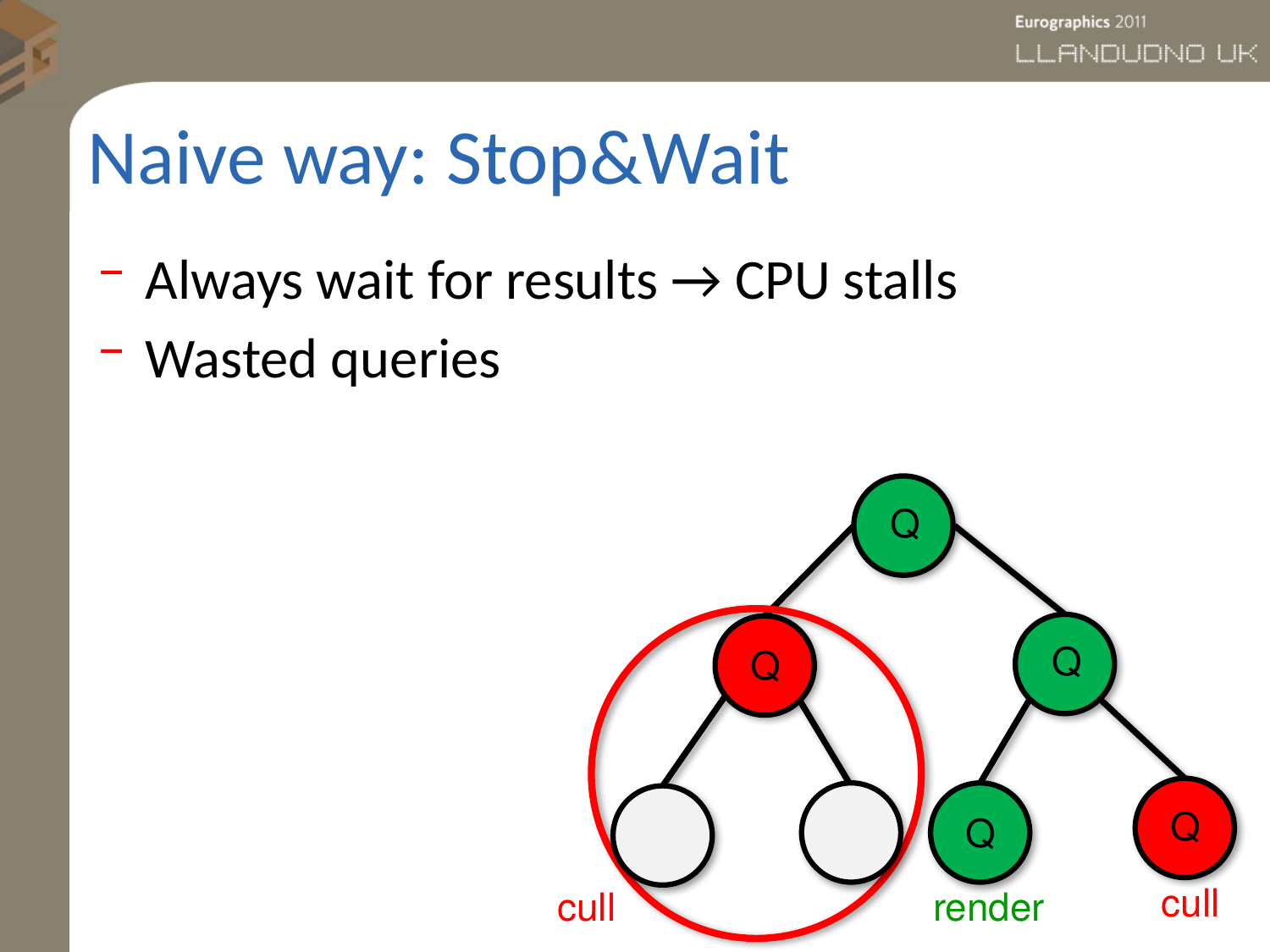

# Naive way: Stop&Wait
Always wait for results → CPU stalls
Wasted queries

Q

Q
Q

Q
Q
cull
render
cull